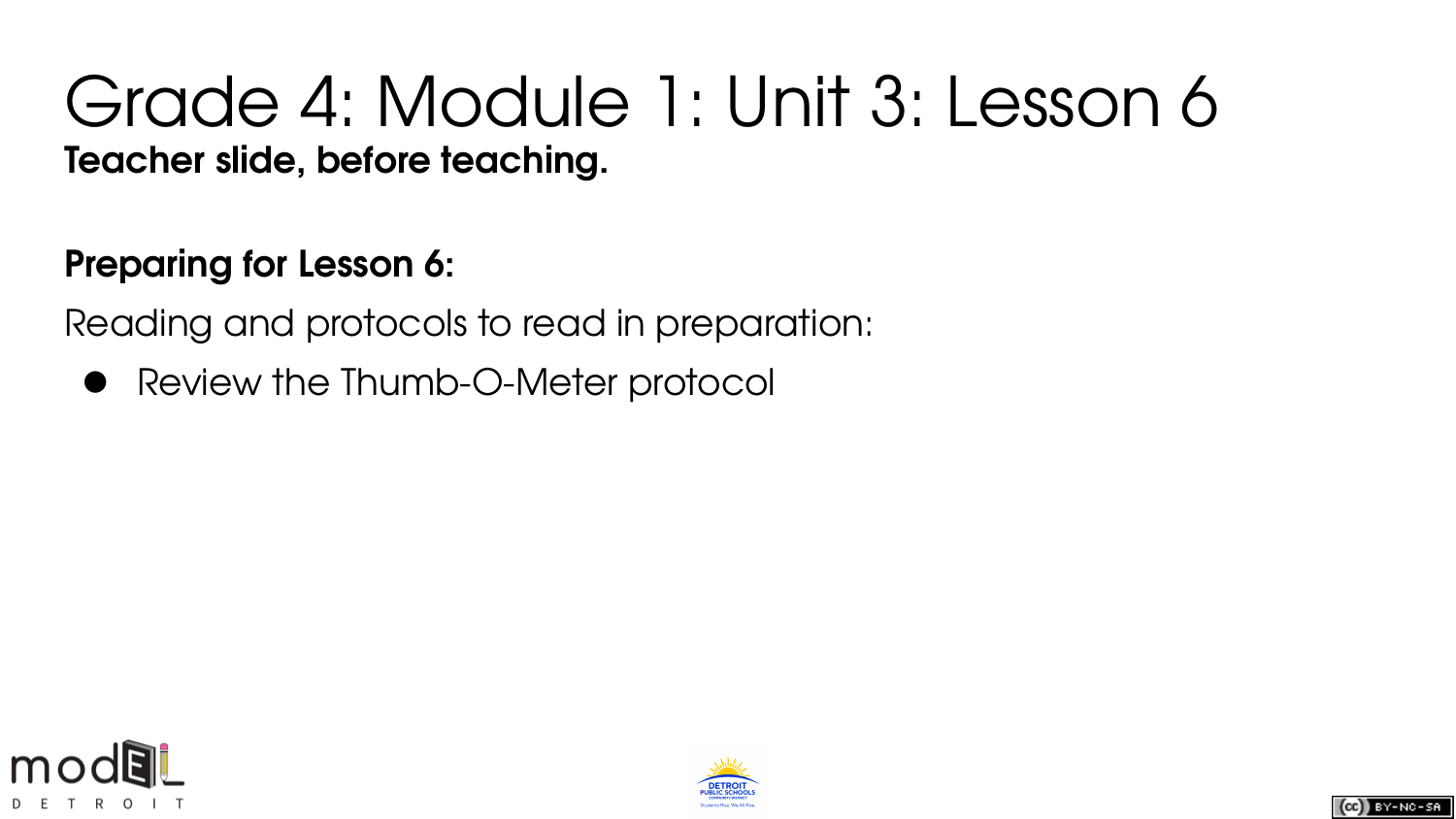

# Grade 4: Module 1: Unit 3: Lesson 6
Teacher slide, before teaching.
Preparing for Lesson 6:
Reading and protocols to read in preparation:
Review the Thumb-O-Meter protocol